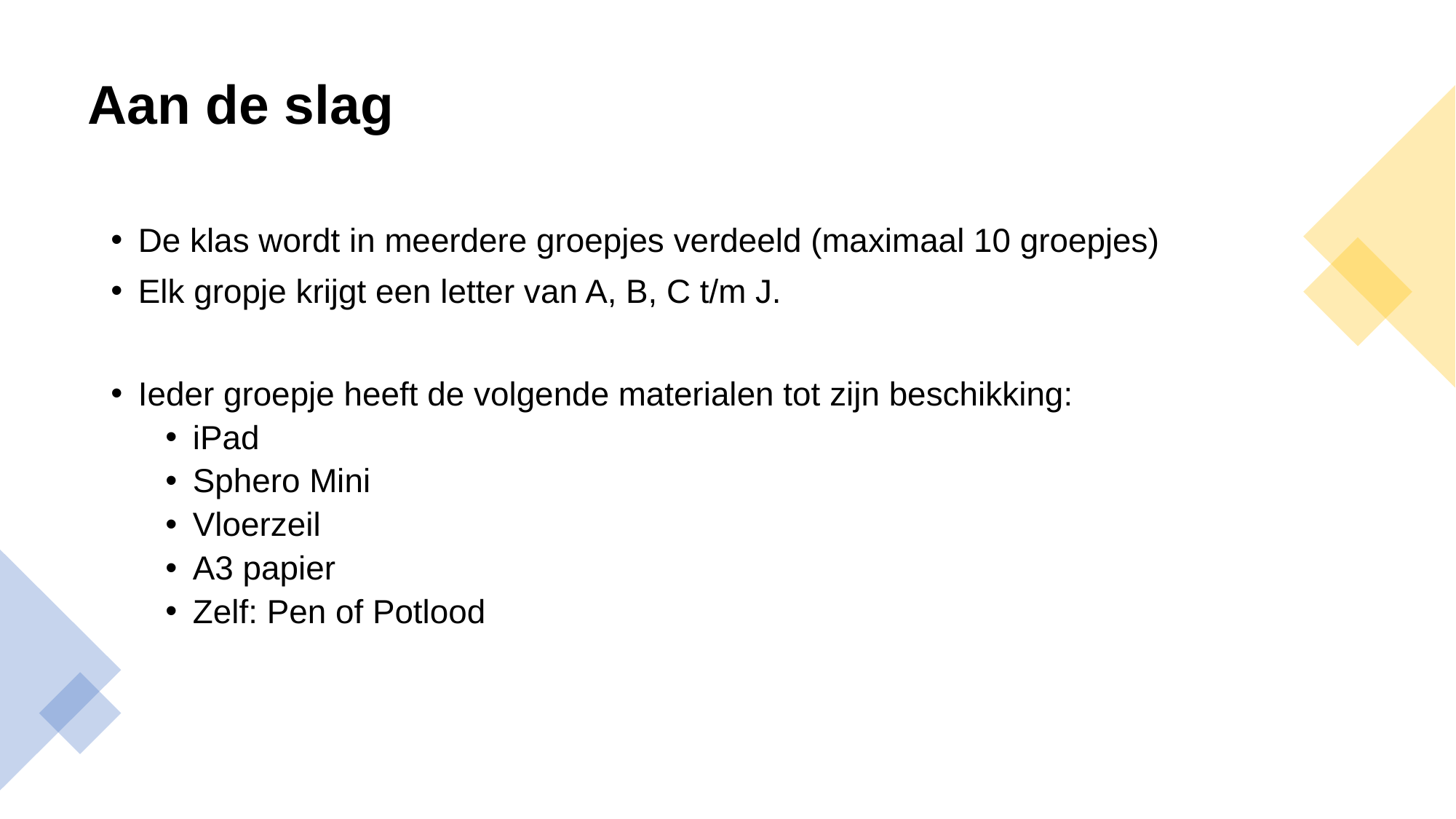

# Aan de slag

De klas wordt in meerdere groepjes verdeeld (maximaal 10 groepjes)
Elk gropje krijgt een letter van A, B, C t/m J.

Ieder groepje heeft de volgende materialen tot zijn beschikking:
iPad
Sphero Mini
Vloerzeil
A3 papier
Zelf: Pen of Potlood